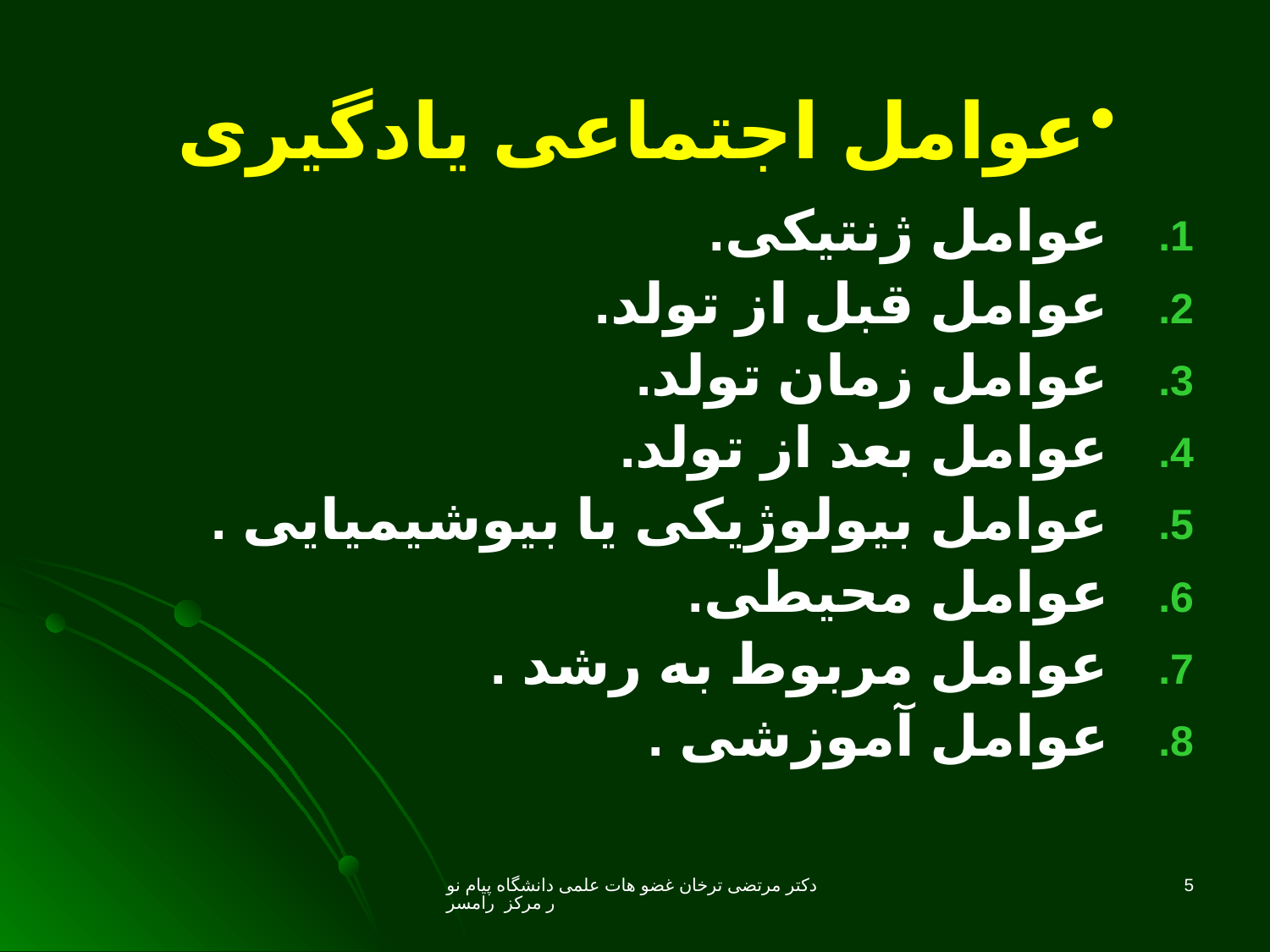

# عوامل اجتماعی یادگیری
عوامل ژنتیکی.
عوامل قبل از تولد.
عوامل زمان تولد.
عوامل بعد از تولد.
عوامل بیولوژیکی یا بیوشیمیایی .
عوامل محیطی.
عوامل مربوط به رشد .
عوامل آموزشی .
دکتر مرتضی ترخان غضو هات علمی دانشگاه پیام نور مرکز رامسر
5